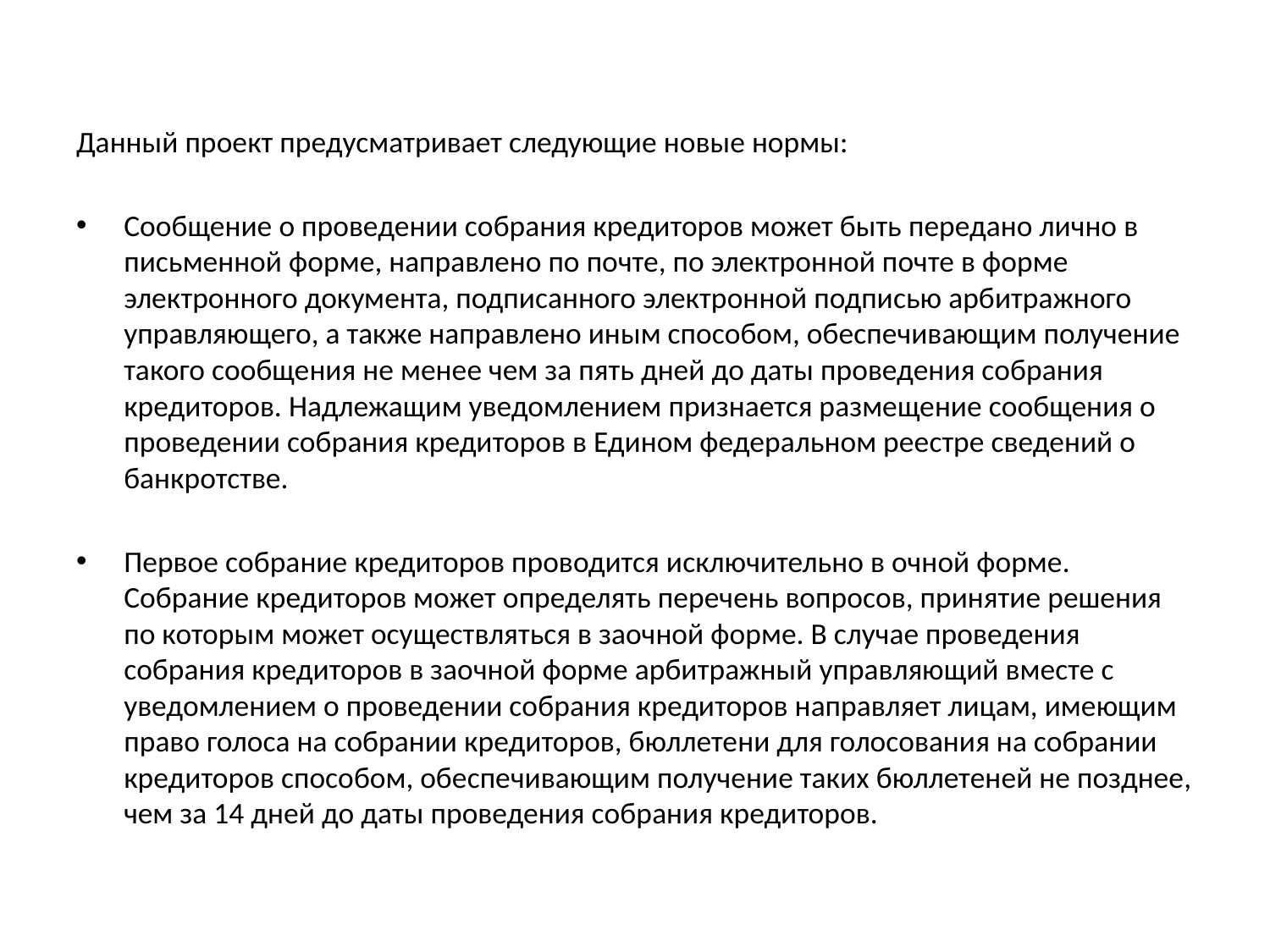

#
Данный проект предусматривает следующие новые нормы:

Сообщение о проведении собрания кредиторов может быть передано лично в письменной форме, направлено по почте, по электронной почте в форме электронного документа, подписанного электронной подписью арбитражного управляющего, а также направлено иным способом, обеспечивающим получение такого сообщения не менее чем за пять дней до даты проведения собрания кредиторов. Надлежащим уведомлением признается размещение сообщения о проведении собрания кредиторов в Едином федеральном реестре сведений о банкротстве.

Первое собрание кредиторов проводится исключительно в очной форме. Собрание кредиторов может определять перечень вопросов, принятие решения по которым может осуществляться в заочной форме. В случае проведения собрания кредиторов в заочной форме арбитражный управляющий вместе с уведомлением о проведении собрания кредиторов направляет лицам, имеющим право голоса на собрании кредиторов, бюллетени для голосования на собрании кредиторов способом, обеспечивающим получение таких бюллетеней не позднее, чем за 14 дней до даты проведения собрания кредиторов.